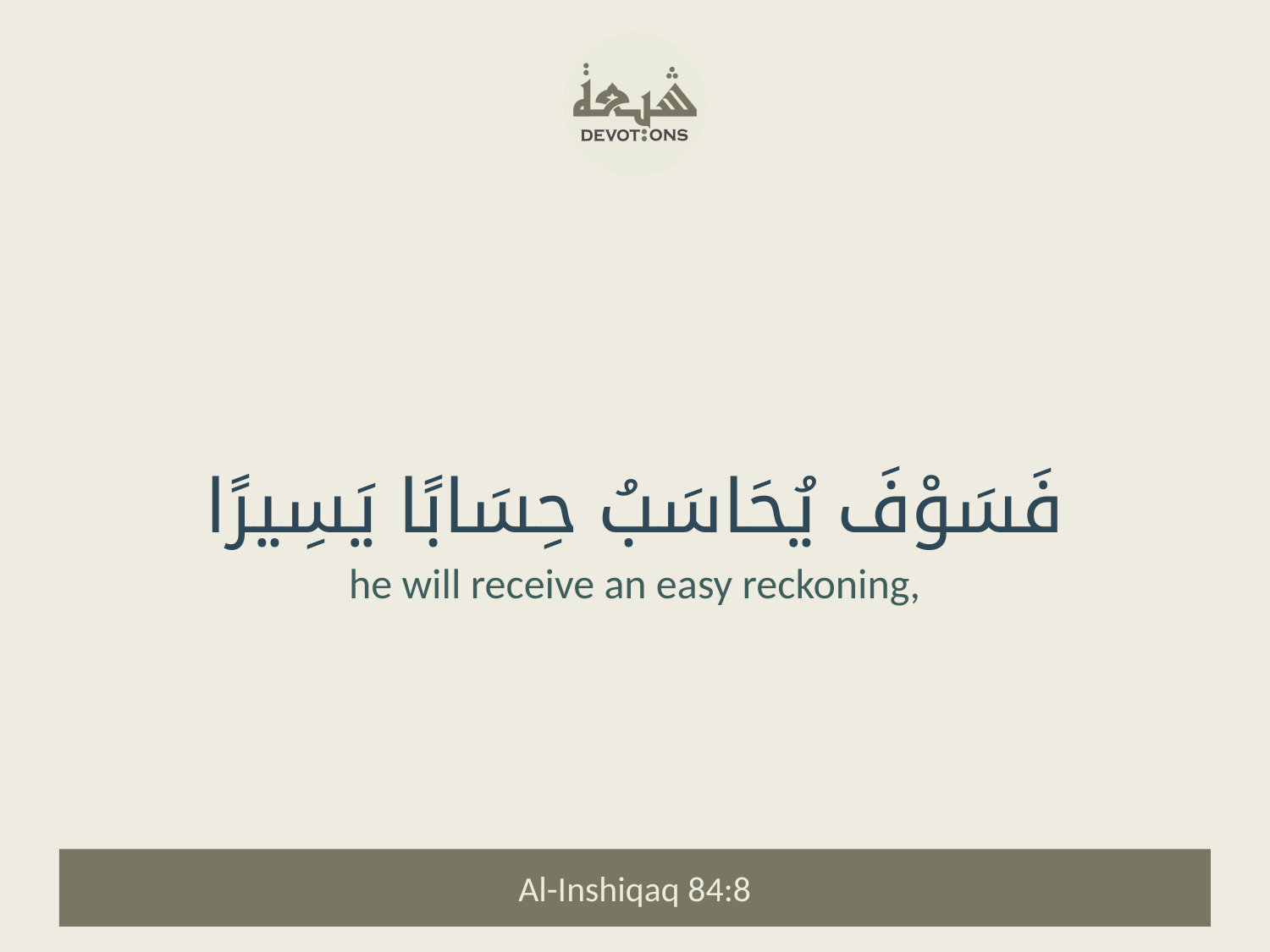

فَسَوْفَ يُحَاسَبُ حِسَابًا يَسِيرًا
he will receive an easy reckoning,
Al-Inshiqaq 84:8